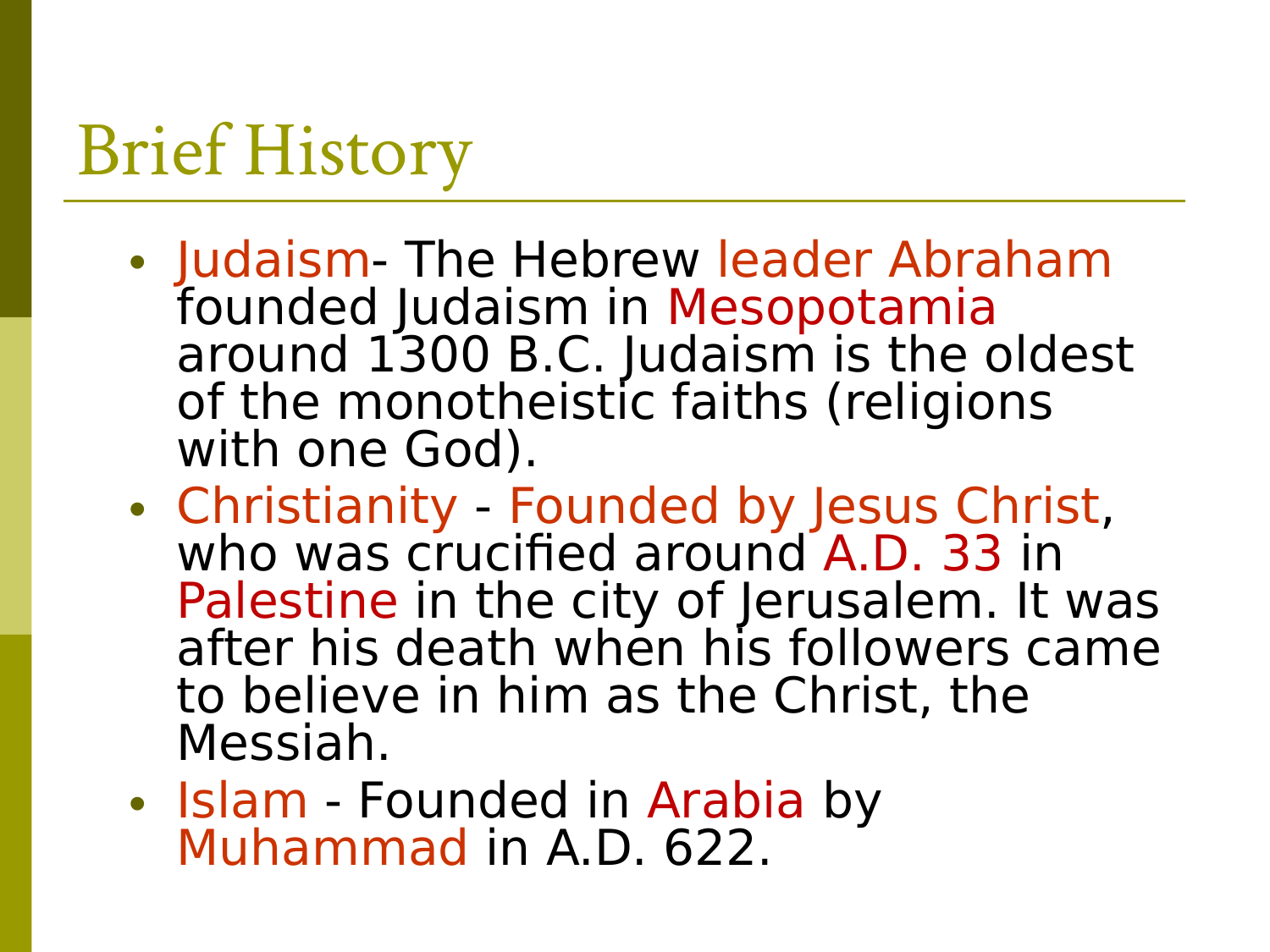

# Brief History
Judaism- The Hebrew leader Abraham founded Judaism in Mesopotamia around 1300 B.C. Judaism is the oldest of the monotheistic faiths (religions with one God).
Christianity - Founded by Jesus Christ, who was crucified around A.D. 33 in Palestine in the city of Jerusalem. It was after his death when his followers came to believe in him as the Christ, the Messiah.
Islam - Founded in Arabia by Muhammad in A.D. 622.